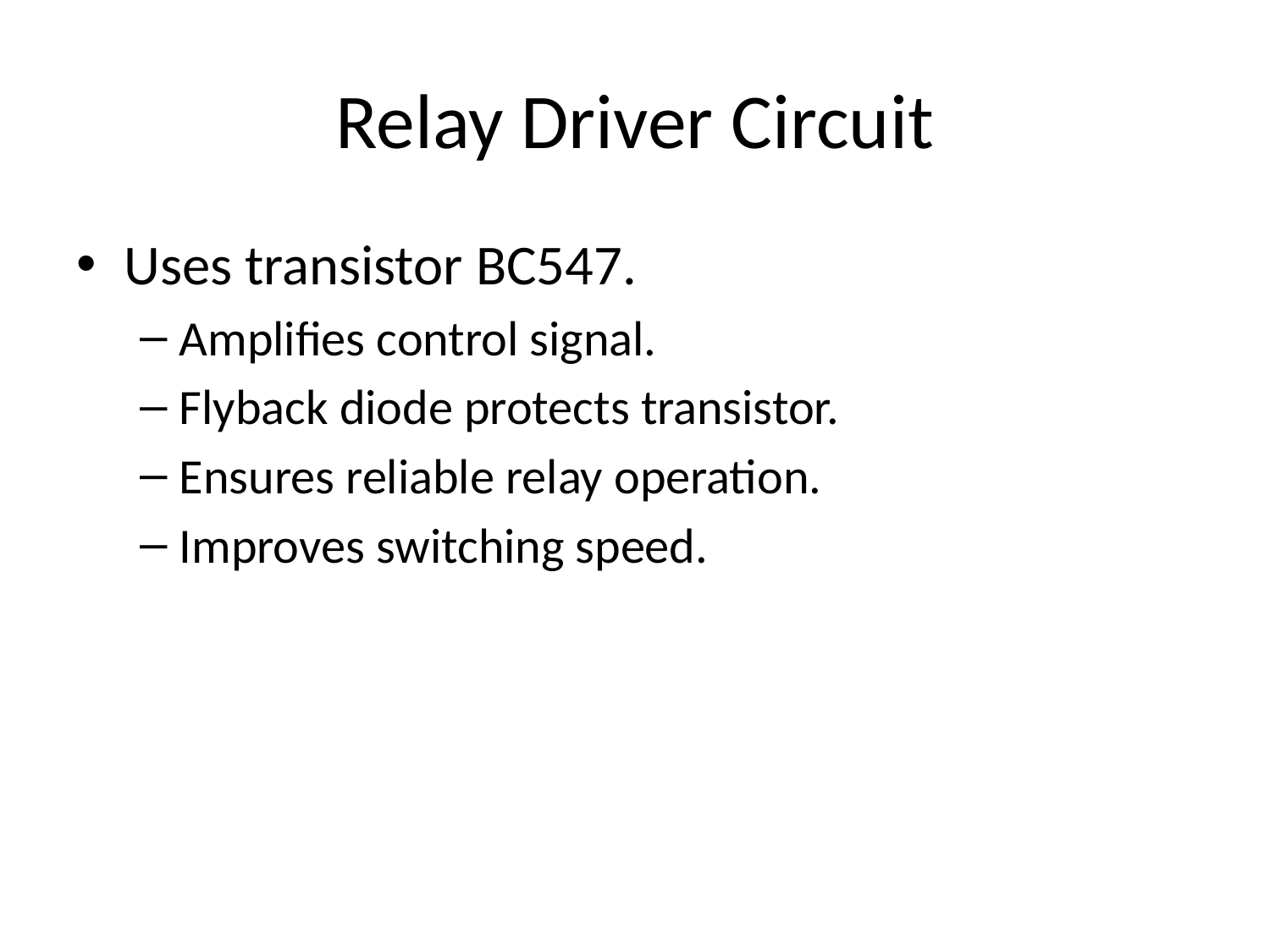

# Relay Driver Circuit
Uses transistor BC547.
Amplifies control signal.
Flyback diode protects transistor.
Ensures reliable relay operation.
Improves switching speed.